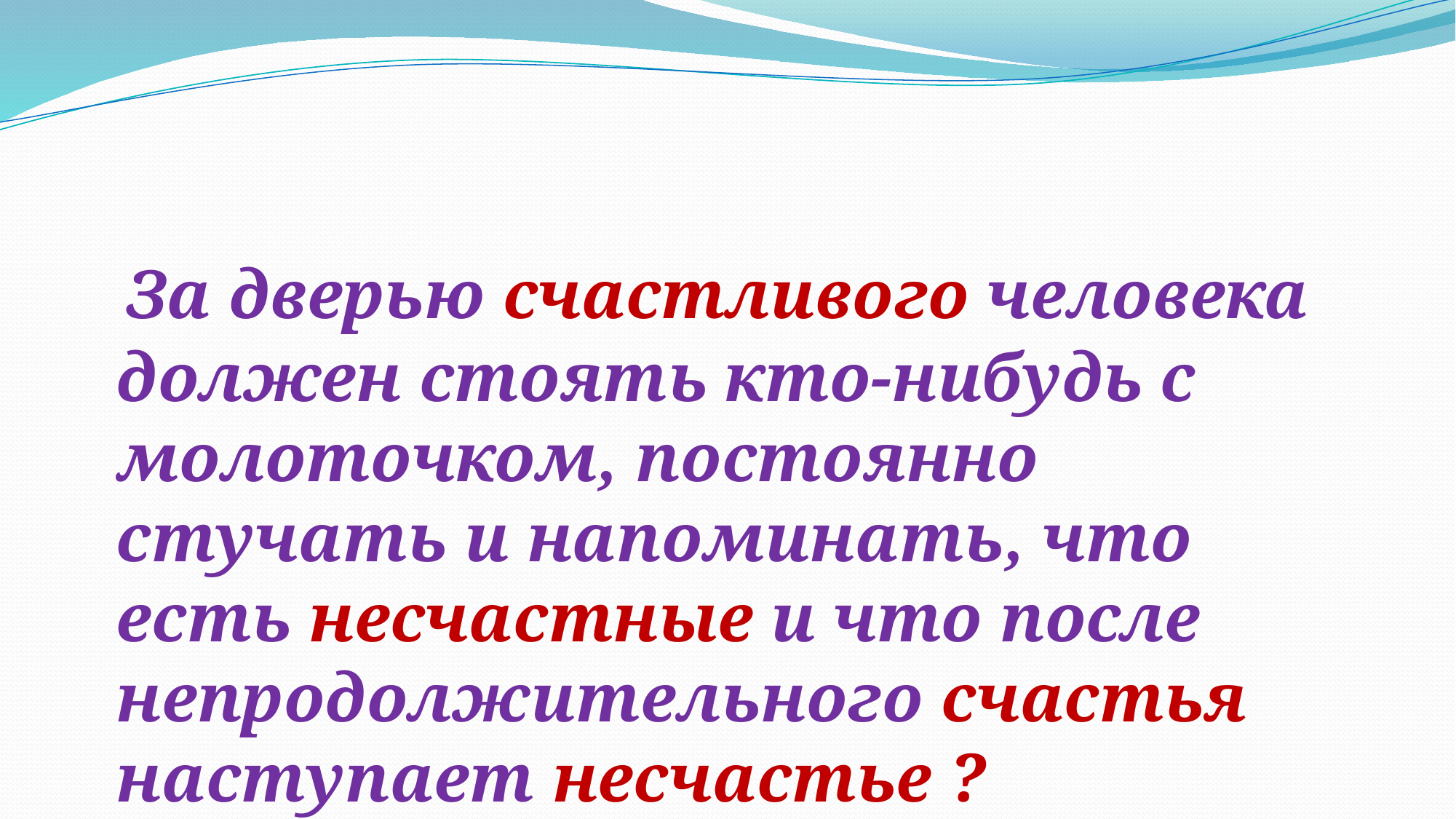

#
  За дверью счастливого человека должен стоять кто-нибудь с молоточком, постоянно стучать и напоминать, что есть несчастные и что после непродолжительного счастья наступает несчастье ?